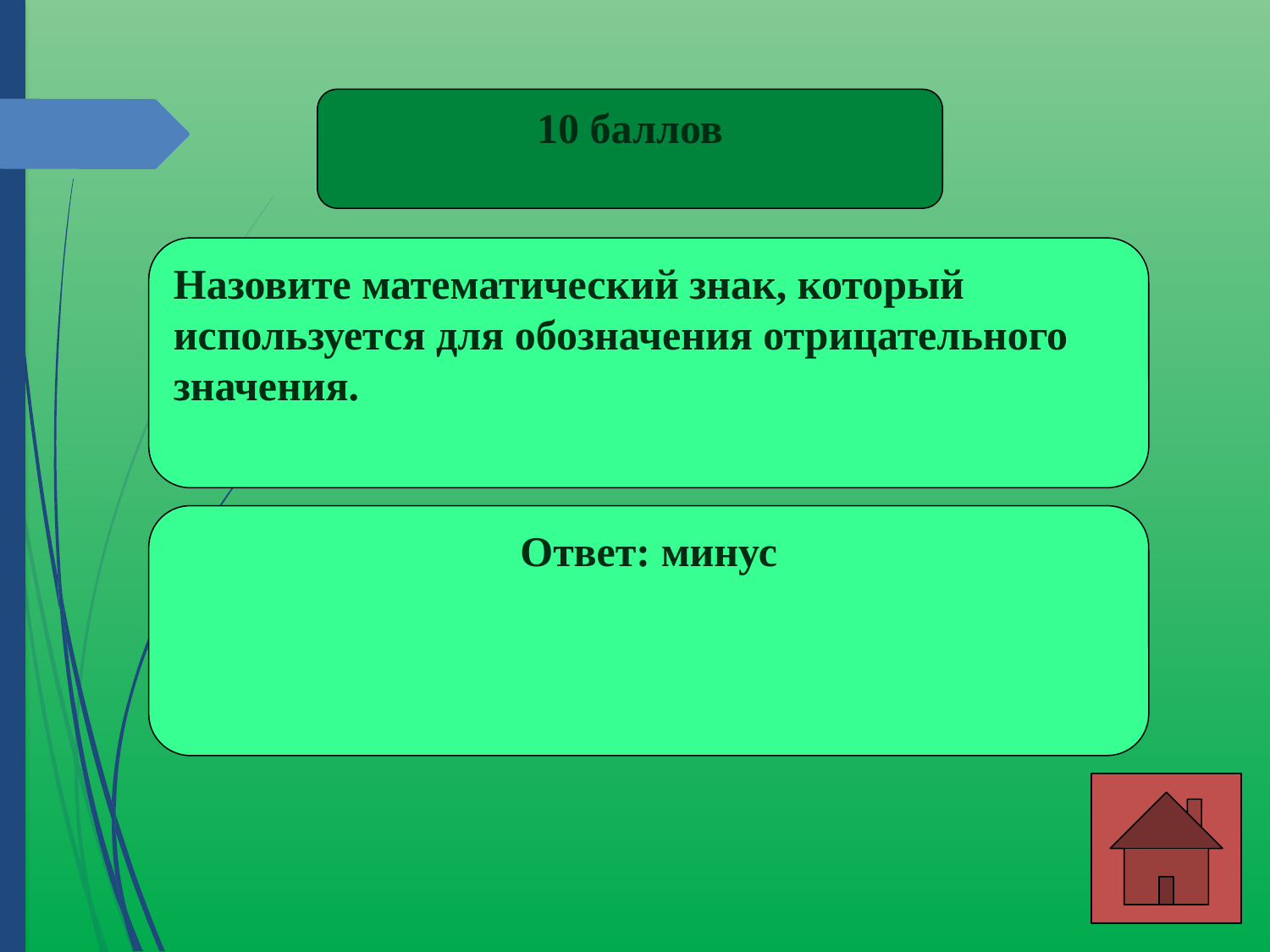

10 баллов
Назовите математический знак, который используется для обозначения отрицательного значения.
Ответ: минус